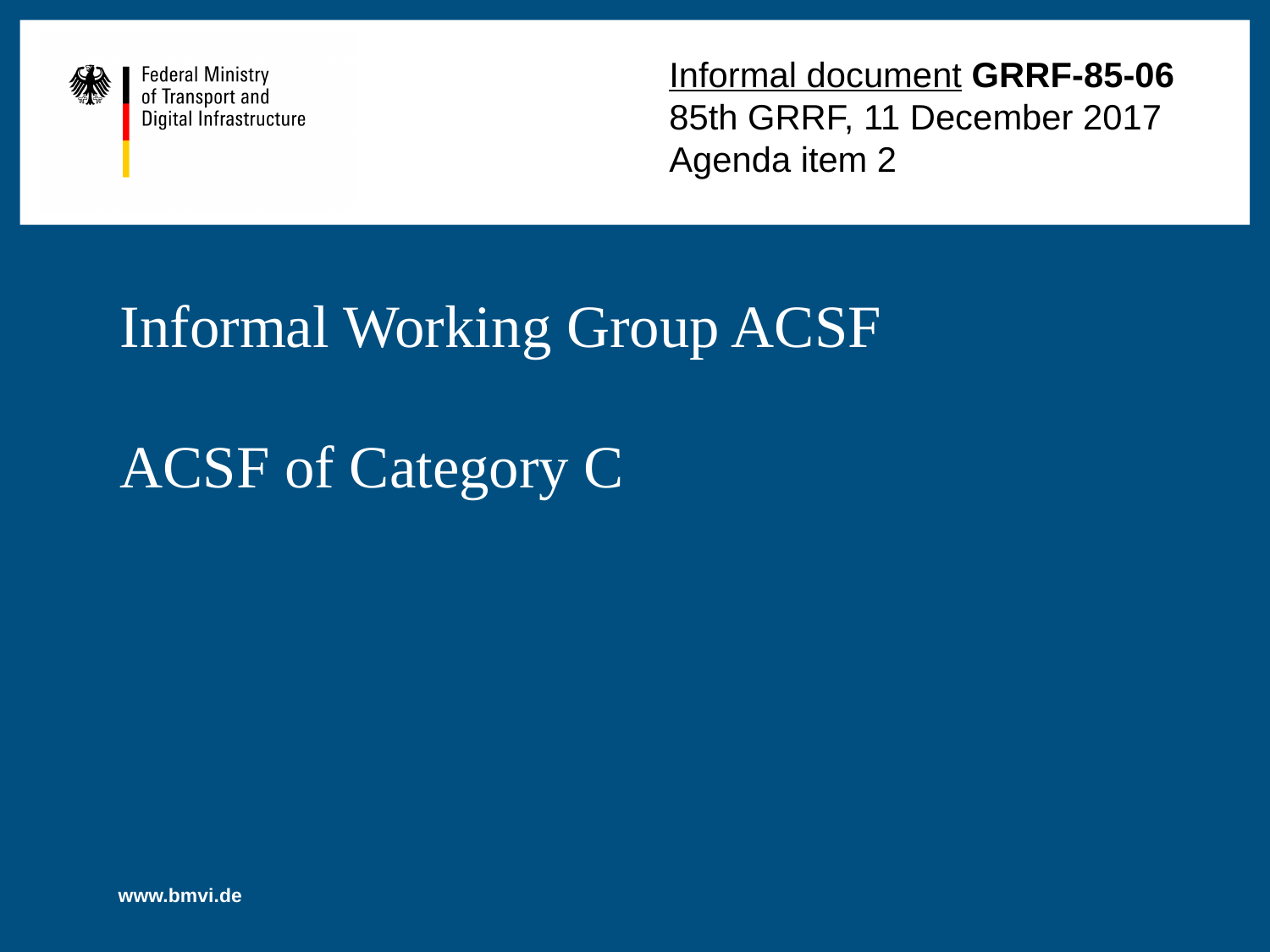

Informal document GRRF-85-06
85th GRRF, 11 December 2017
Agenda item 2
# Informal Working Group ACSF ACSF of Category C
www.bmvi.de